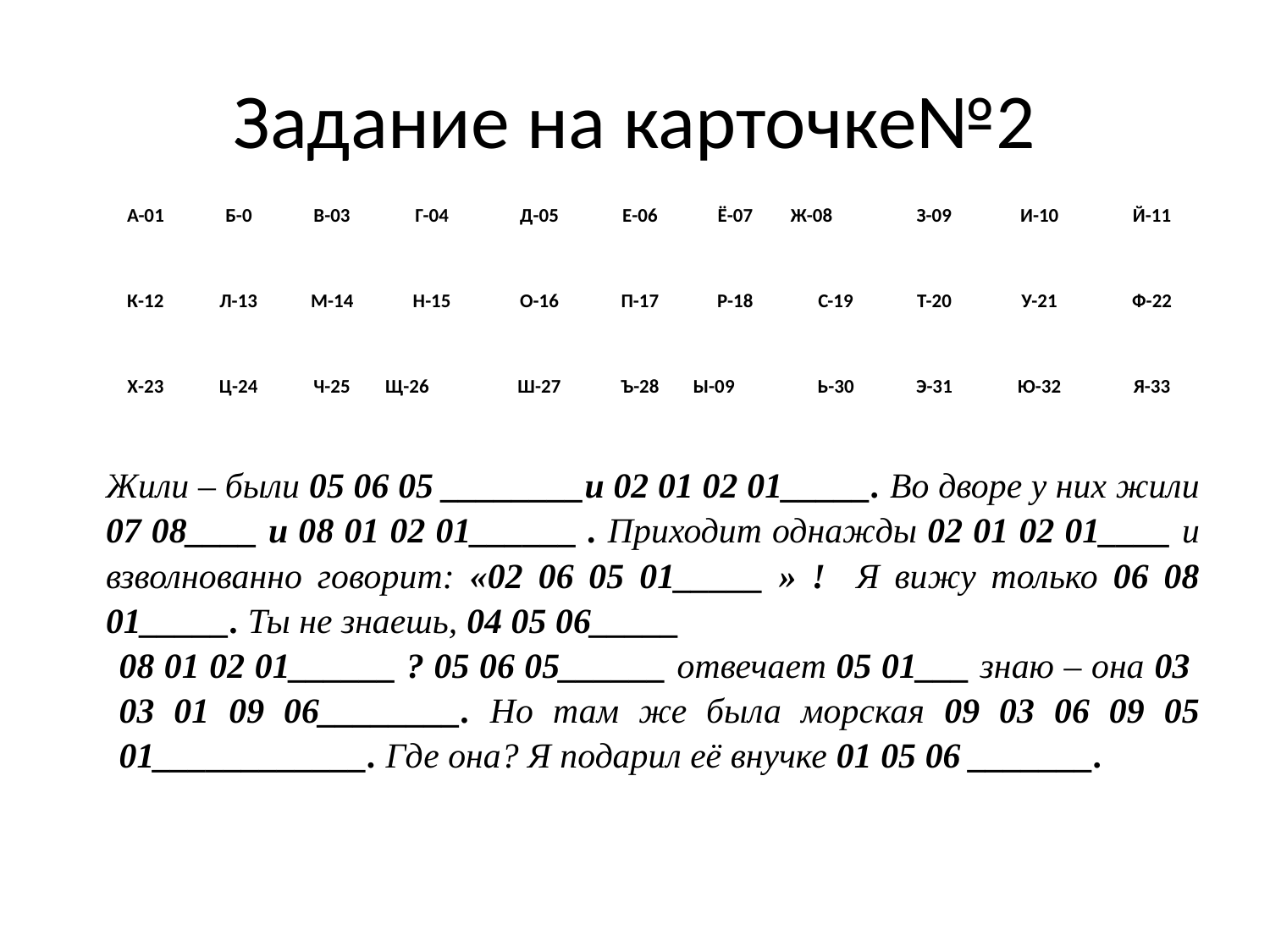

# Задание на карточке№2
| А-01 | Б-0 | В-03 | Г-04 | Д-05 | Е-06 | Ё-07 | Ж-08 | З-09 | И-10 | Й-11 |
| --- | --- | --- | --- | --- | --- | --- | --- | --- | --- | --- |
| К-12 | Л-13 | М-14 | Н-15 | О-16 | П-17 | Р-18 | С-19 | Т-20 | У-21 | Ф-22 |
| Х-23 | Ц-24 | Ч-25 | Щ-26 | Ш-27 | Ъ-28 | Ы-09 | Ь-30 | Э-31 | Ю-32 | Я-33 |
| Жили – были 05 06 05 \_\_\_\_\_\_\_\_и 02 01 02 01\_\_\_\_\_. Во дворе у них жили 07 08\_\_\_\_ и 08 01 02 01\_\_\_\_\_\_ . Приходит однажды 02 01 02 01\_\_\_\_ и взволнованно говорит: «02 06 05 01\_\_\_\_\_ » ! Я вижу только 06 08 01\_\_\_\_\_. Ты не знаешь, 04 05 06\_\_\_\_\_ 08 01 02 01\_\_\_\_\_\_ ? 05 06 05\_\_\_\_\_\_ отвечает 05 01\_\_\_ знаю – она 03 03 01 09 06\_\_\_\_\_\_\_\_. Но там же была морская 09 03 06 09 05 01\_\_\_\_\_\_\_\_\_\_\_\_. Где она? Я подарил её внучке 01 05 06 \_\_\_\_\_\_\_. |  |  |  |  |  |  |  |  |  |  |